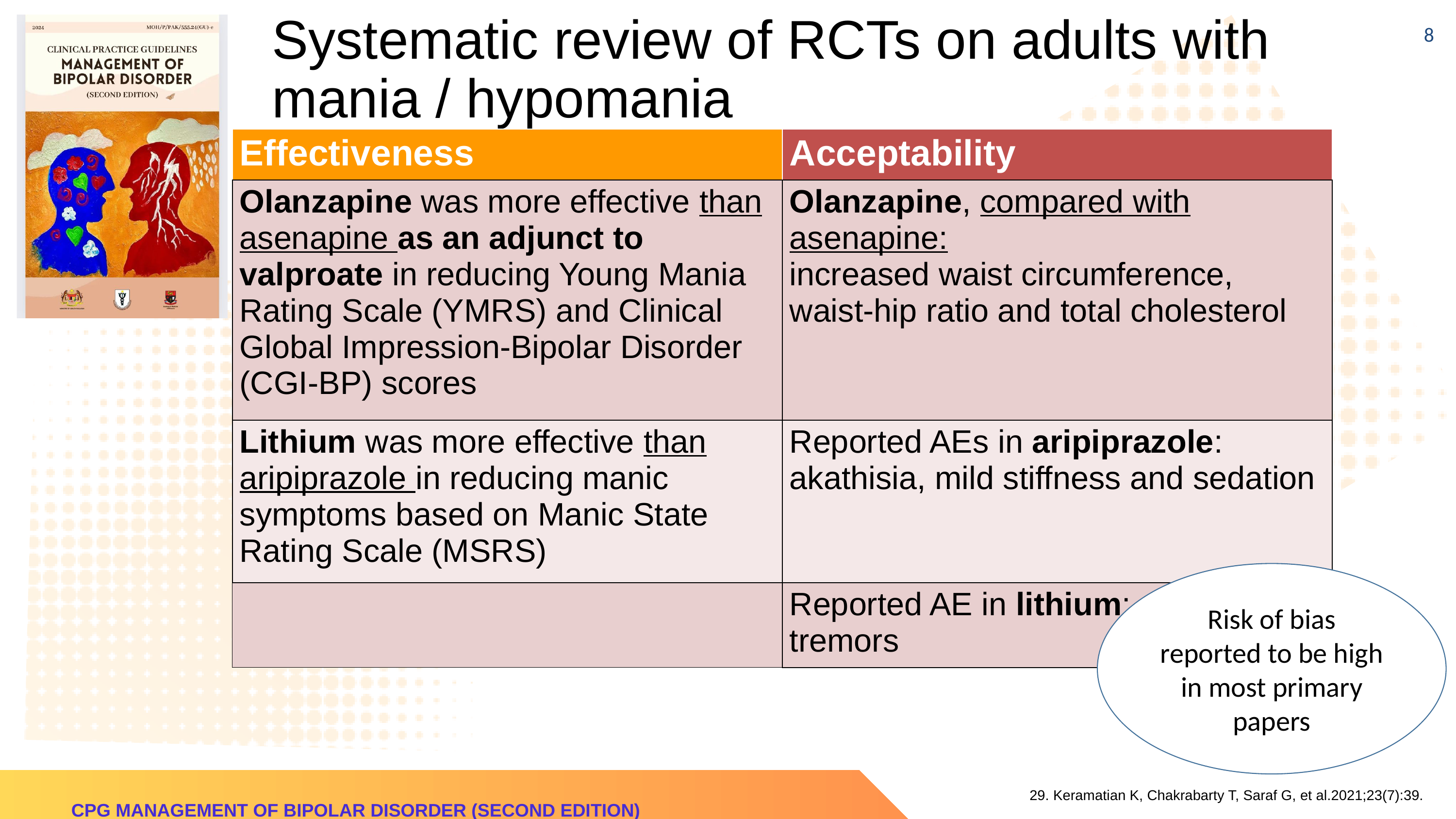

8
Systematic review of RCTs on adults with
mania / hypomania

| Effectiveness | Acceptability |
| --- | --- |
| Olanzapine was more effective than asenapine as an adjunct to valproate in reducing Young Mania Rating Scale (YMRS) and Clinical Global Impression-Bipolar Disorder (CGI-BP) scores | Olanzapine, compared with asenapine: increased waist circumference, waist-hip ratio and total cholesterol |
| Lithium was more effective than aripiprazole in reducing manic symptoms based on Manic State Rating Scale (MSRS) | Reported AEs in aripiprazole: akathisia, mild stiffness and sedation |
|  | Reported AE in lithium: tremors |

Risk of bias reported to be high in most primary papers

29. Keramatian K, Chakrabarty T, Saraf G, et al.2021;23(7):39.
CPG MANAGEMENT OF BIPOLAR DISORDER (SECOND EDITION)